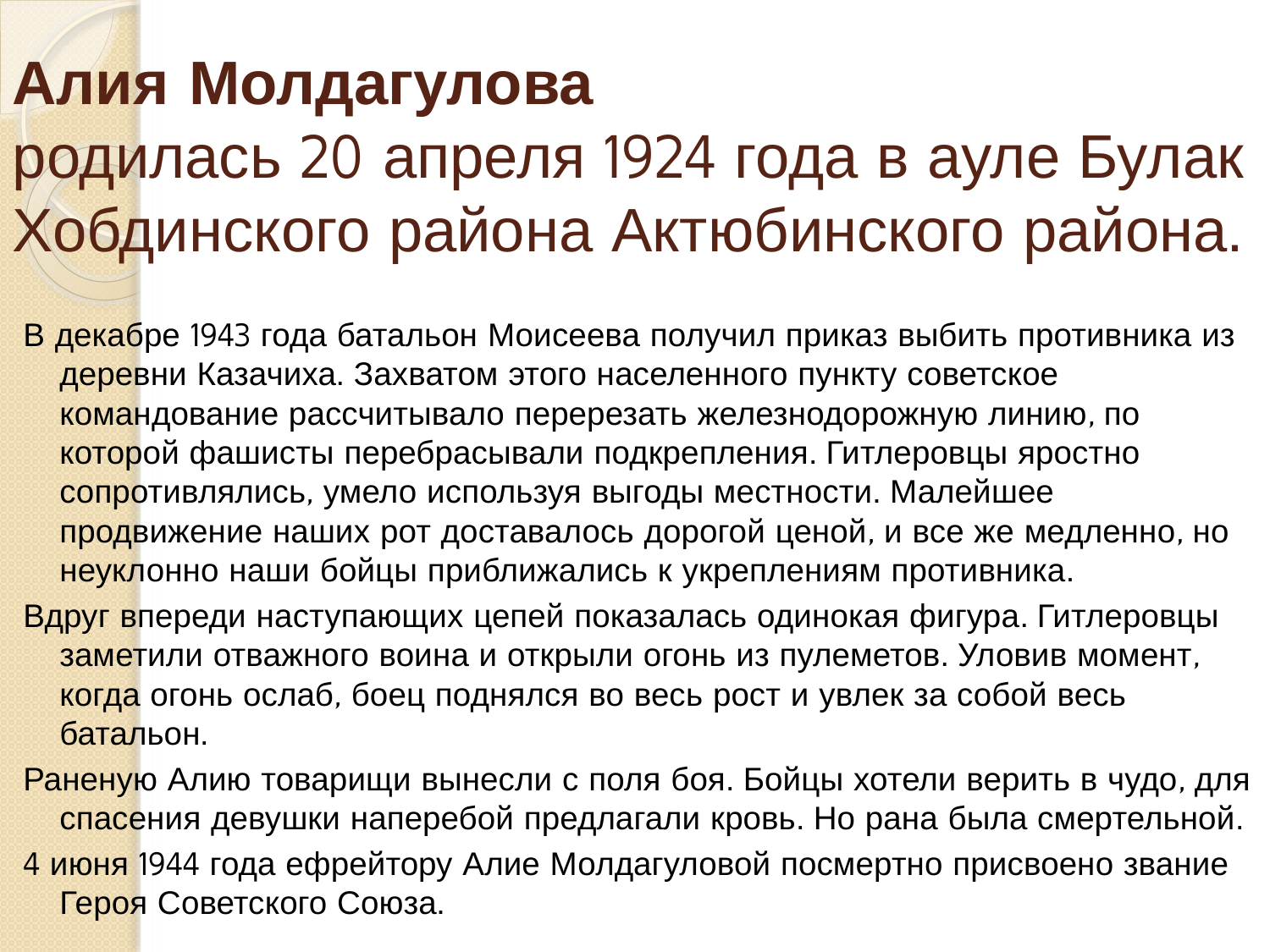

# Алия Молдагулова родилась 20 апреля 1924 года в ауле Булак Хобдинского района Актюбинского района.
В декабре 1943 года батальон Моисеева получил приказ выбить противника из деревни Казачиха. Захватом этого населенного пункту советское командование рассчитывало перерезать железнодорожную линию, по которой фашисты перебрасывали подкрепления. Гитлеровцы яростно сопротивлялись, умело используя выгоды местности. Малейшее продвижение наших рот доставалось дорогой ценой, и все же медленно, но неуклонно наши бойцы приближались к укреплениям противника.
Вдруг впереди наступающих цепей показалась одинокая фигура. Гитлеровцы заметили отважного воина и открыли огонь из пулеметов. Уловив момент, когда огонь ослаб, боец поднялся во весь рост и увлек за собой весь батальон.
Раненую Алию товарищи вынесли с поля боя. Бойцы хотели верить в чудо, для спасения девушки наперебой предлагали кровь. Но рана была смертельной.
4 июня 1944 года ефрейтору Алие Молдагуловой посмертно присвоено звание Героя Советского Союза.